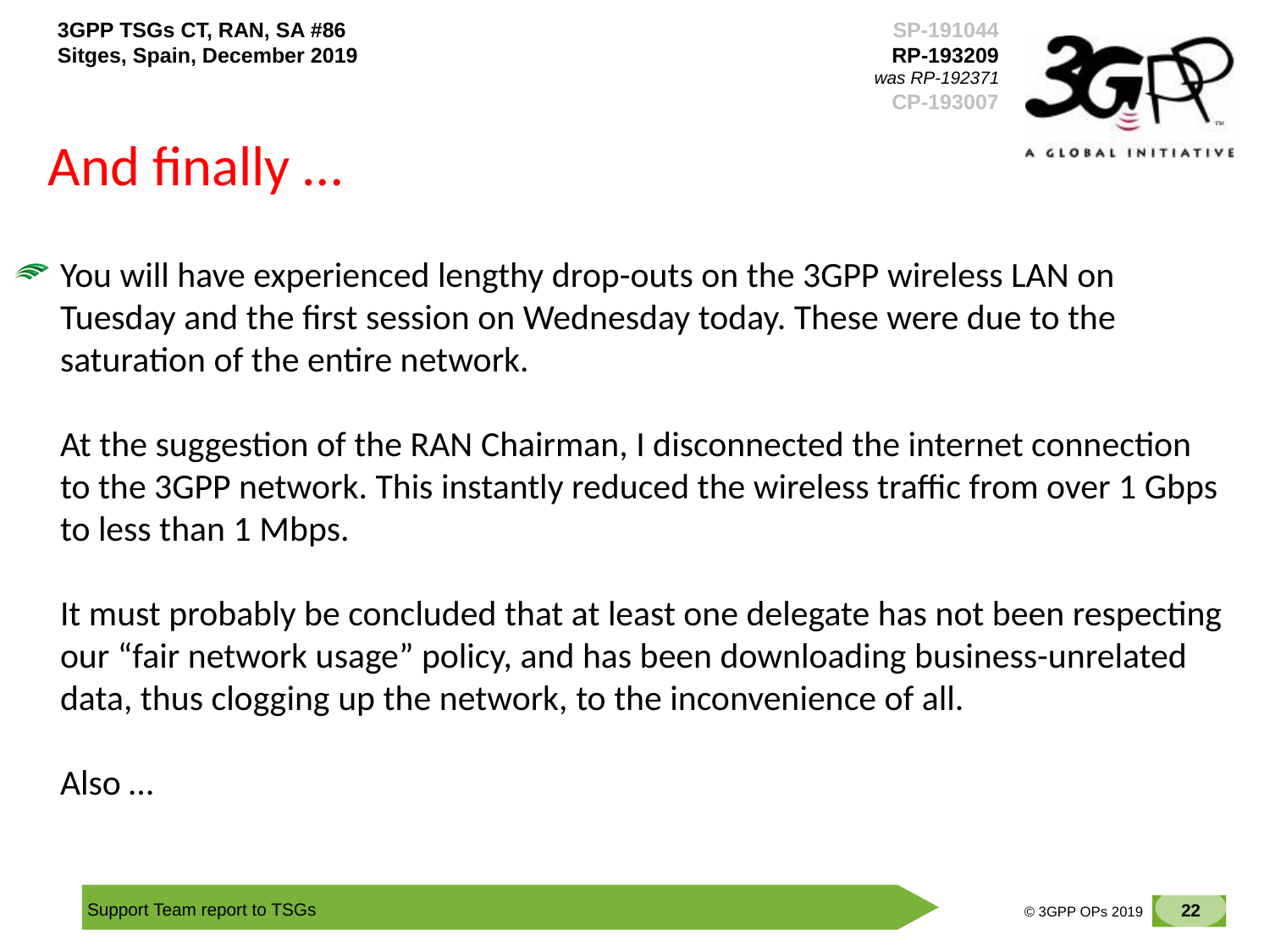

# And finally …
You will have experienced lengthy drop-outs on the 3GPP wireless LAN on Tuesday and the first session on Wednesday today. These were due to the saturation of the entire network.
At the suggestion of the RAN Chairman, I disconnected the internet connection to the 3GPP network. This instantly reduced the wireless traffic from over 1 Gbps to less than 1 Mbps.
It must probably be concluded that at least one delegate has not been respecting our “fair network usage” policy, and has been downloading business-unrelated data, thus clogging up the network, to the inconvenience of all.
Also …

22